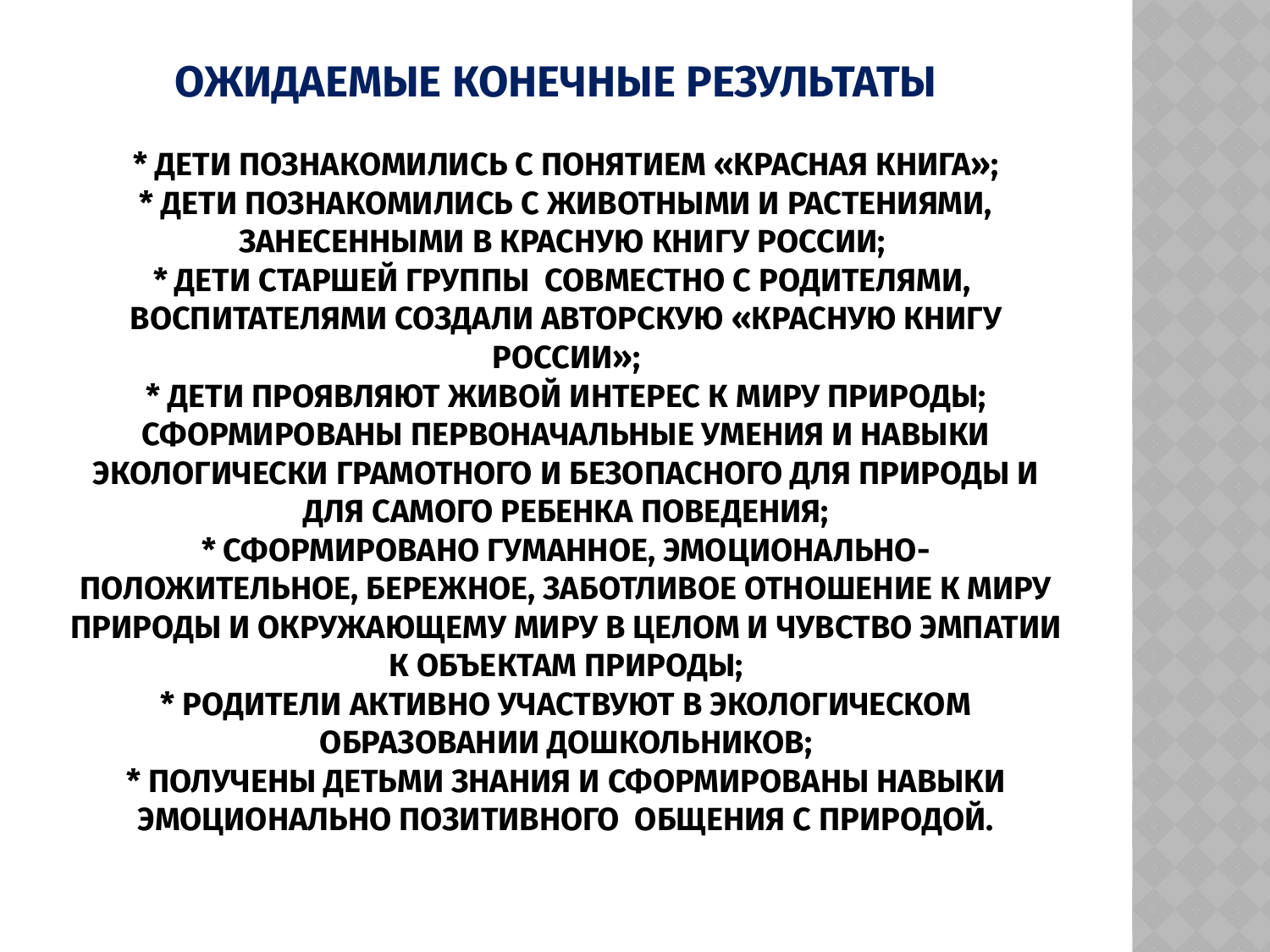

# Ожидаемые конечные результаты   * Дети познакомились с понятием «Красная книга»; * Дети познакомились с животными и растениями, занесенными в Красную книгу России; * Дети старшей группы  совместно с родителями,  воспитателями создали авторскую «Красную книгу России»; * Дети проявляют живой интерес к миру природы; Сформированы первоначальные умения и навыки экологически грамотного и безопасного для природы и для самого ребенка поведения; * Сформировано гуманное, эмоционально-положительное, бережное, заботливое отношение к миру природы и окружающему миру в целом и чувство эмпатии к объектам природы; * Родители активно участвуют в экологическом образовании дошкольников; * Получены детьми знания и сформированы навыки эмоционально позитивного  общения с природой.